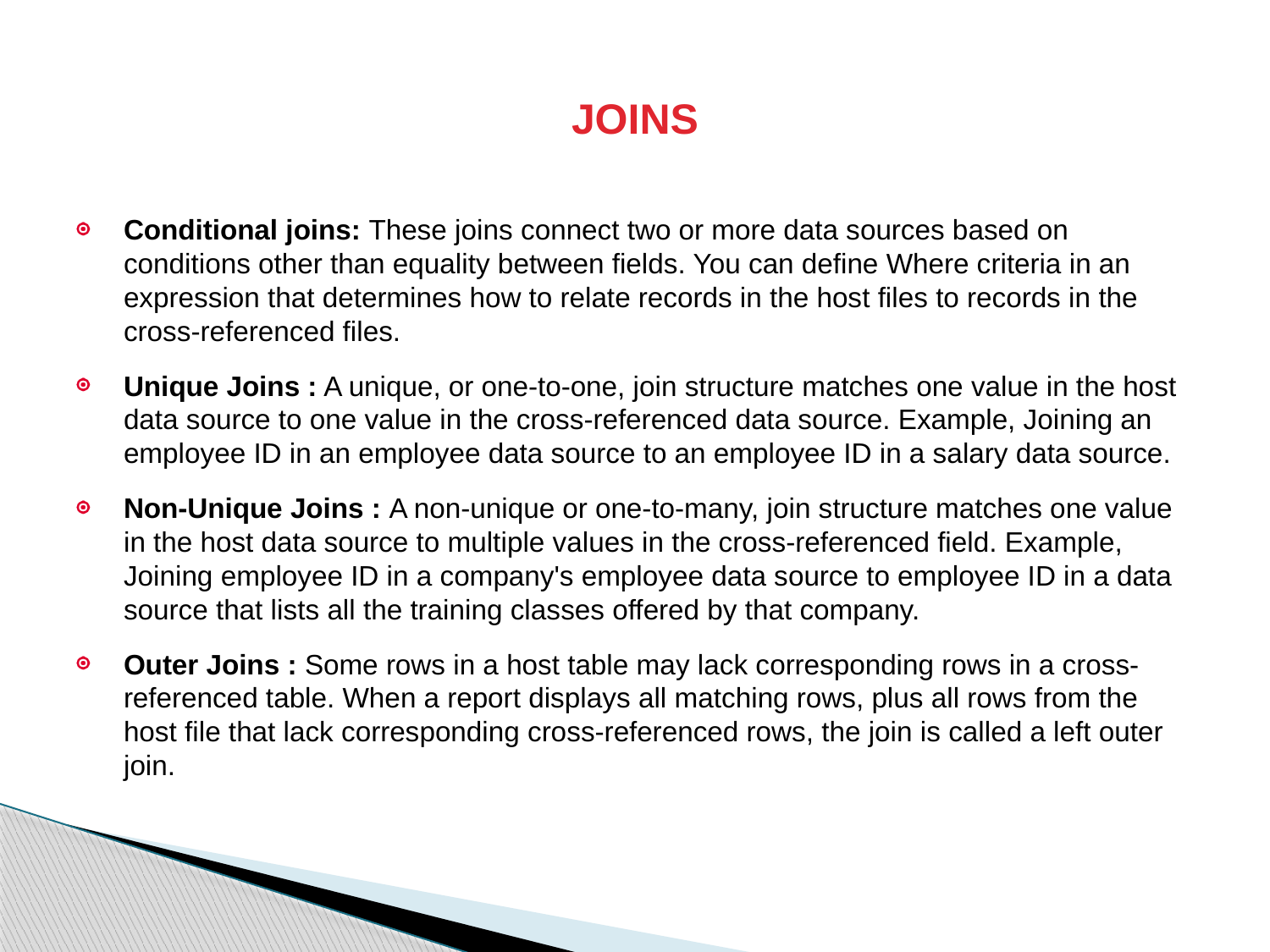

# JOINS
Conditional joins: These joins connect two or more data sources based on conditions other than equality between fields. You can define Where criteria in an expression that determines how to relate records in the host files to records in the cross-referenced files.
Unique Joins : A unique, or one‑to‑one, join structure matches one value in the host data source to one value in the cross‑referenced data source. Example, Joining an employee ID in an employee data source to an employee ID in a salary data source.
Non-Unique Joins : A non‑unique or one‑to‑many, join structure matches one value in the host data source to multiple values in the cross‑referenced field. Example, Joining employee ID in a company's employee data source to employee ID in a data source that lists all the training classes offered by that company.
Outer Joins : Some rows in a host table may lack corresponding rows in a cross-referenced table. When a report displays all matching rows, plus all rows from the host file that lack corresponding cross-referenced rows, the join is called a left outer join.

62